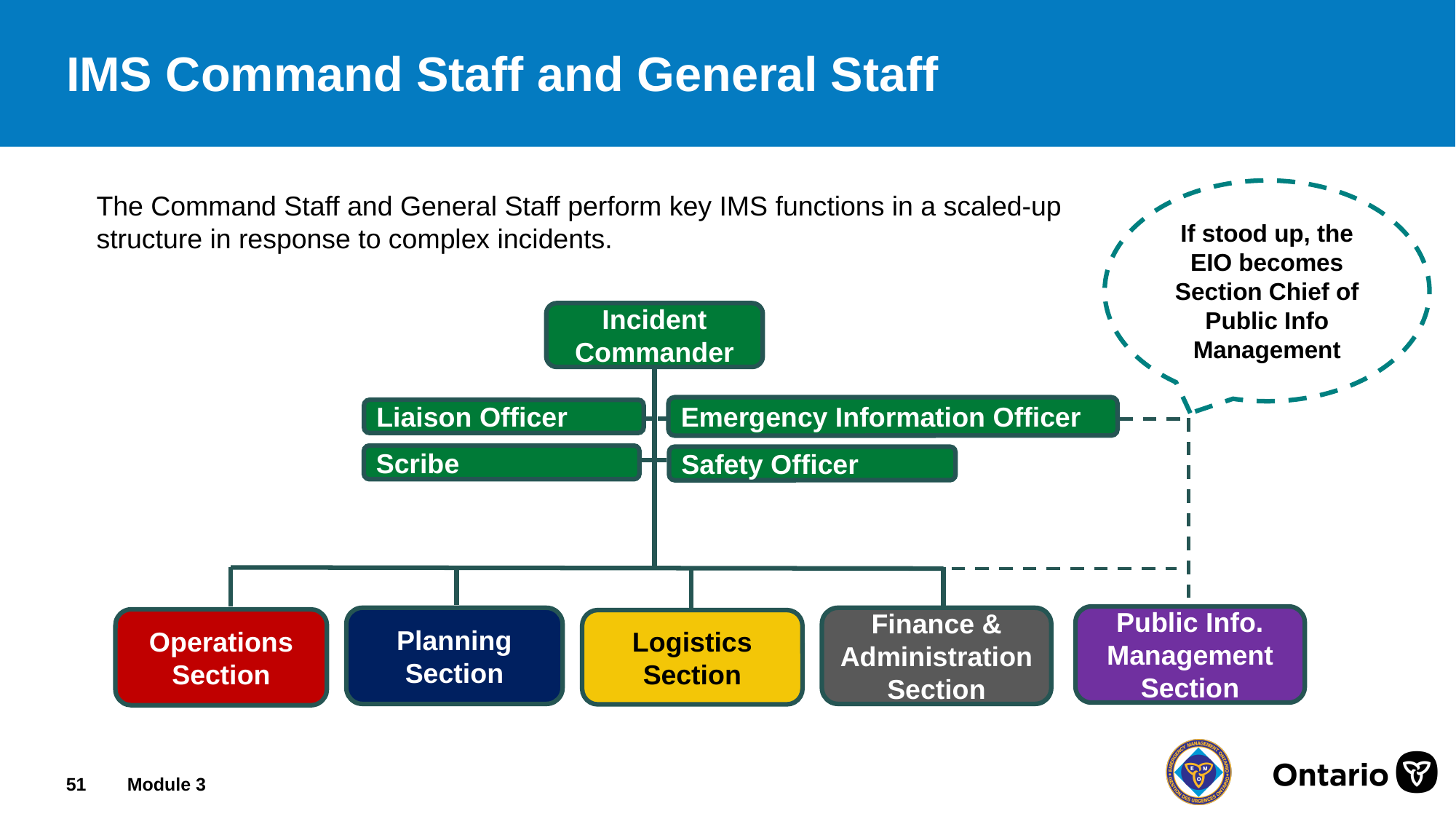

# IMS Command Staff and General Staff
If stood up, the EIO becomes Section Chief of Public Info Management
The Command Staff and General Staff perform key IMS functions in a scaled-up structure in response to complex incidents.
Incident Commander
Emergency Information Officer
Liaison Officer
Safety Officer
Public Info. Management Section
Planning Section
Finance & Administration Section
Operations Section
Logistics Section
Scribe
51
Module 3